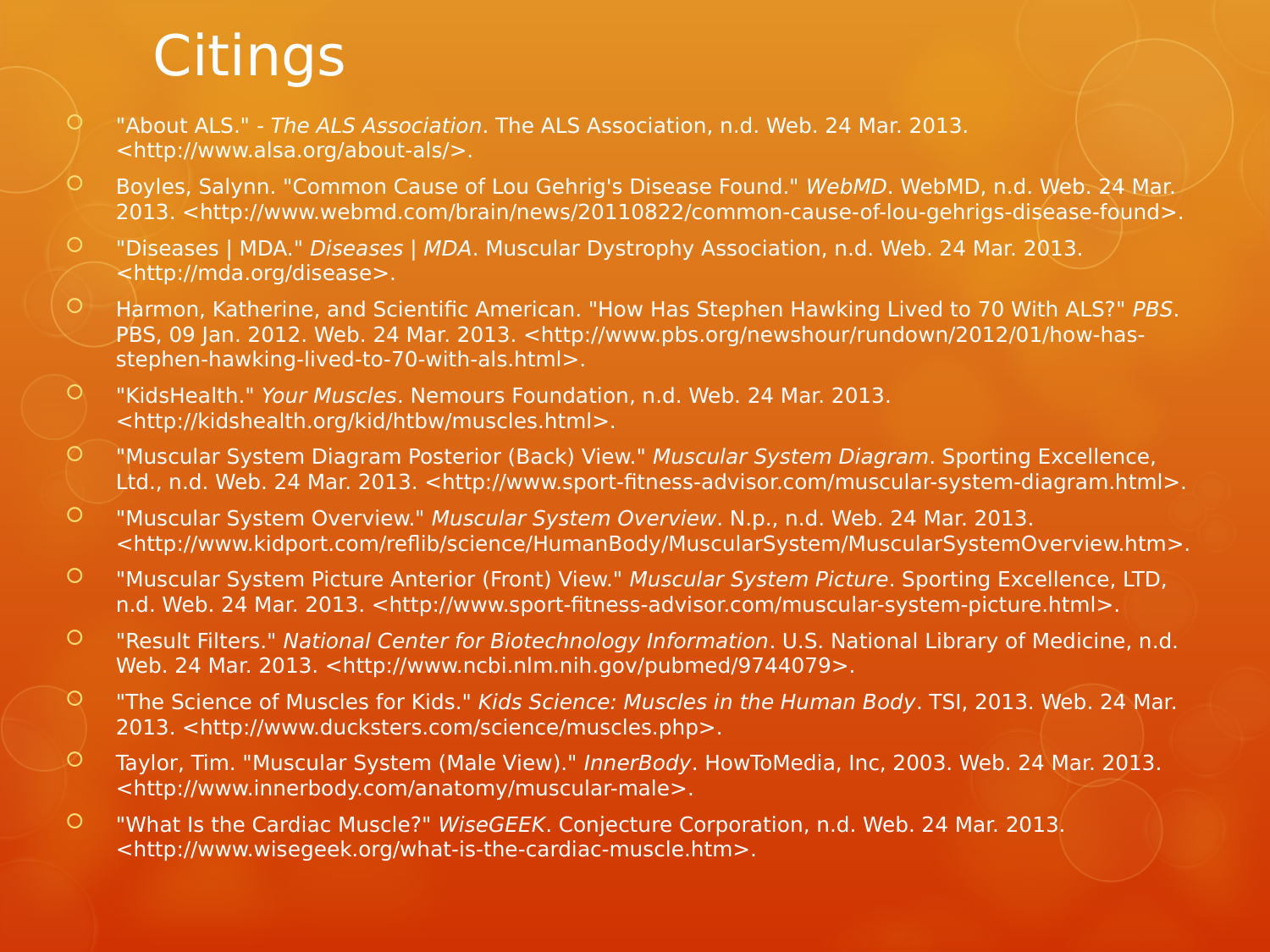

# Citings
"About ALS." - The ALS Association. The ALS Association, n.d. Web. 24 Mar. 2013. <http://www.alsa.org/about-als/>.
Boyles, Salynn. "Common Cause of Lou Gehrig's Disease Found." WebMD. WebMD, n.d. Web. 24 Mar. 2013. <http://www.webmd.com/brain/news/20110822/common-cause-of-lou-gehrigs-disease-found>.
"Diseases | MDA." Diseases | MDA. Muscular Dystrophy Association, n.d. Web. 24 Mar. 2013. <http://mda.org/disease>.
Harmon, Katherine, and Scientific American. "How Has Stephen Hawking Lived to 70 With ALS?" PBS. PBS, 09 Jan. 2012. Web. 24 Mar. 2013. <http://www.pbs.org/newshour/rundown/2012/01/how-has-stephen-hawking-lived-to-70-with-als.html>.
"KidsHealth." Your Muscles. Nemours Foundation, n.d. Web. 24 Mar. 2013. <http://kidshealth.org/kid/htbw/muscles.html>.
"Muscular System Diagram Posterior (Back) View." Muscular System Diagram. Sporting Excellence, Ltd., n.d. Web. 24 Mar. 2013. <http://www.sport-fitness-advisor.com/muscular-system-diagram.html>.
"Muscular System Overview." Muscular System Overview. N.p., n.d. Web. 24 Mar. 2013. <http://www.kidport.com/reflib/science/HumanBody/MuscularSystem/MuscularSystemOverview.htm>.
"Muscular System Picture Anterior (Front) View." Muscular System Picture. Sporting Excellence, LTD, n.d. Web. 24 Mar. 2013. <http://www.sport-fitness-advisor.com/muscular-system-picture.html>.
"Result Filters." National Center for Biotechnology Information. U.S. National Library of Medicine, n.d. Web. 24 Mar. 2013. <http://www.ncbi.nlm.nih.gov/pubmed/9744079>.
"The Science of Muscles for Kids." Kids Science: Muscles in the Human Body. TSI, 2013. Web. 24 Mar. 2013. <http://www.ducksters.com/science/muscles.php>.
Taylor, Tim. "Muscular System (Male View)." InnerBody. HowToMedia, Inc, 2003. Web. 24 Mar. 2013. <http://www.innerbody.com/anatomy/muscular-male>.
"What Is the Cardiac Muscle?" WiseGEEK. Conjecture Corporation, n.d. Web. 24 Mar. 2013. <http://www.wisegeek.org/what-is-the-cardiac-muscle.htm>.